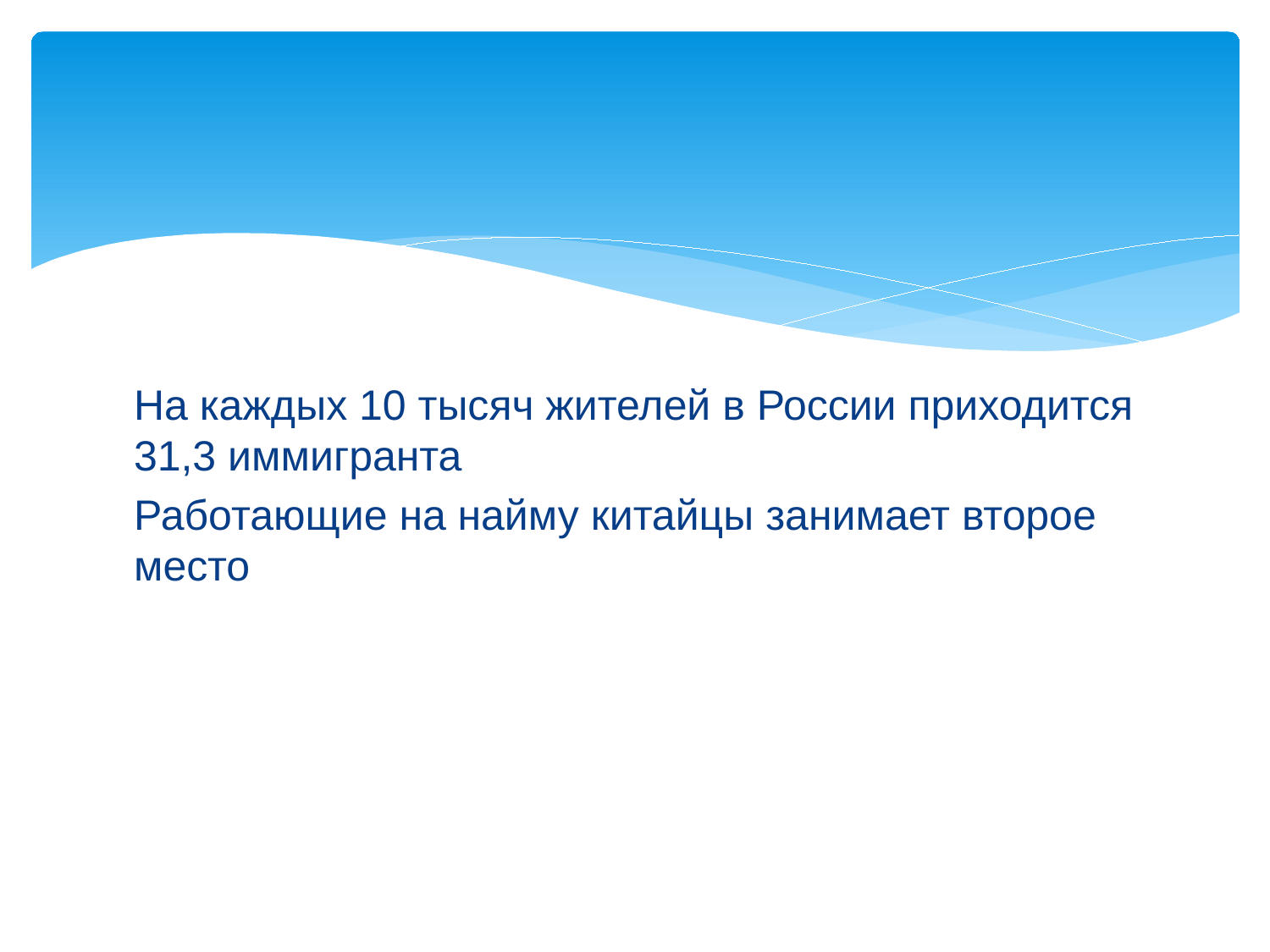

#
На каждых 10 тысяч жителей в России приходится 31,3 иммигранта
Работающие на найму китайцы занимает второе место